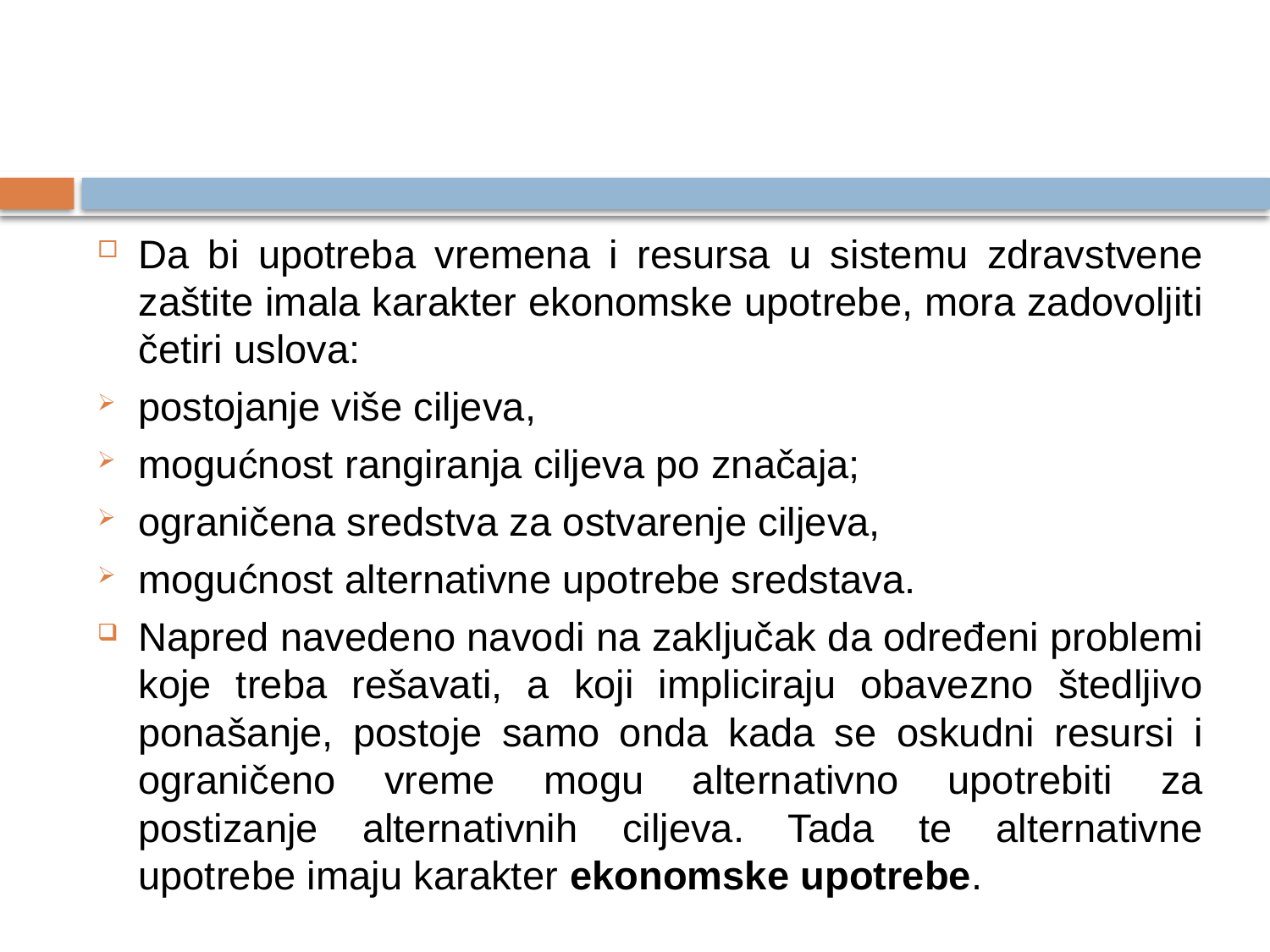

#
Da bi upotreba vremena i resursa u sistemu zdravstvene zaštite imala karakter ekonomske upotrebe, mora zadovoljiti četiri uslova:
postojanje više ciljeva,
mogućnost rangiranja ciljeva po značaja;
ograničena sredstva za ostvarenje ciljeva,
mogućnost alternativne upotrebe sredstava.
Napred navedeno navodi na zaključak da određeni problemi koje treba rešavati, a koji impliciraju obavezno štedljivo ponašanje, postoje samo onda kada se oskudni resursi i ograničeno vreme mogu alternativno upotrebiti za postizanje alternativnih ciljeva. Tada te alternativne upotrebe imaju karakter ekonomske upotrebe.